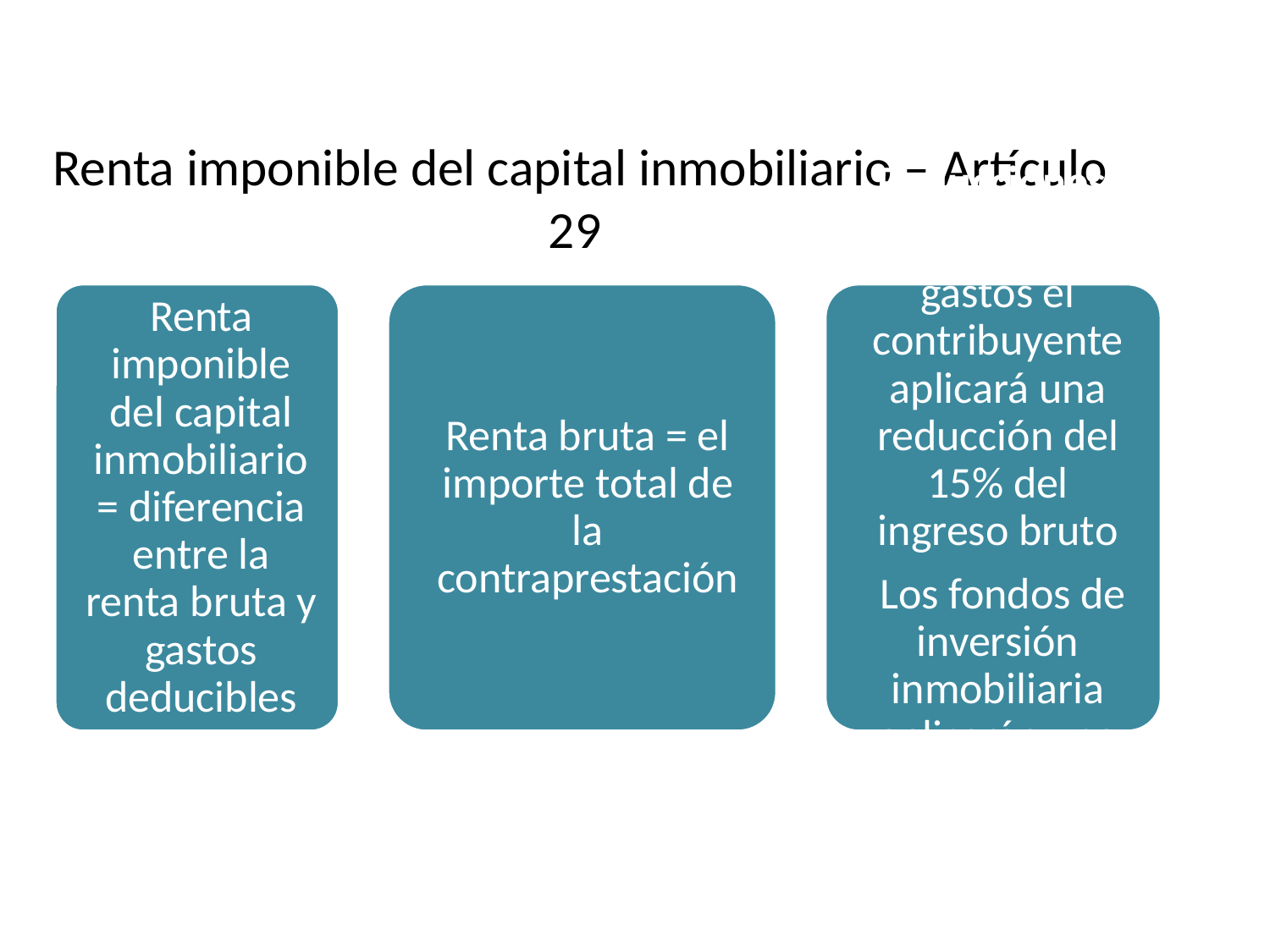

# Renta imponible del capital inmobiliario – Artículo 29
Renta imponible del capital inmobiliario = diferencia entre la renta bruta y gastos deducibles
Renta bruta = el importe total de la contraprestación
Reducciones:
Deducción de gastos el contribuyente aplicará una reducción del 15% del ingreso bruto
 Los fondos de inversión inmobiliaria aplicarán una reducción del 20%